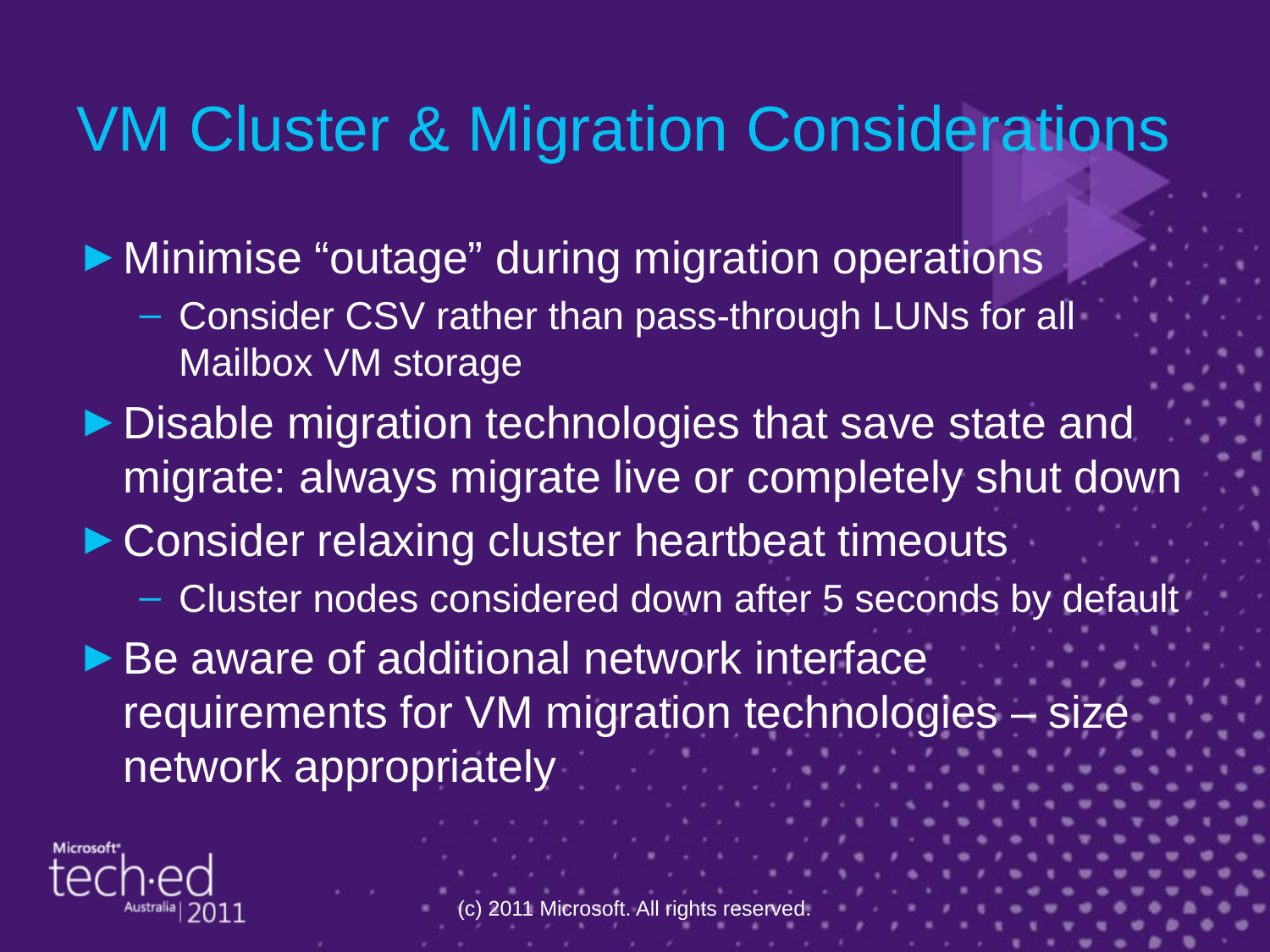

# VM Cluster & Migration Considerations
Minimise “outage” during migration operations
Consider CSV rather than pass-through LUNs for all Mailbox VM storage
Disable migration technologies that save state and migrate: always migrate live or completely shut down
Consider relaxing cluster heartbeat timeouts
Cluster nodes considered down after 5 seconds by default
Be aware of additional network interface requirements for VM migration technologies – size network appropriately

(c) 2011 Microsoft. All rights reserved.